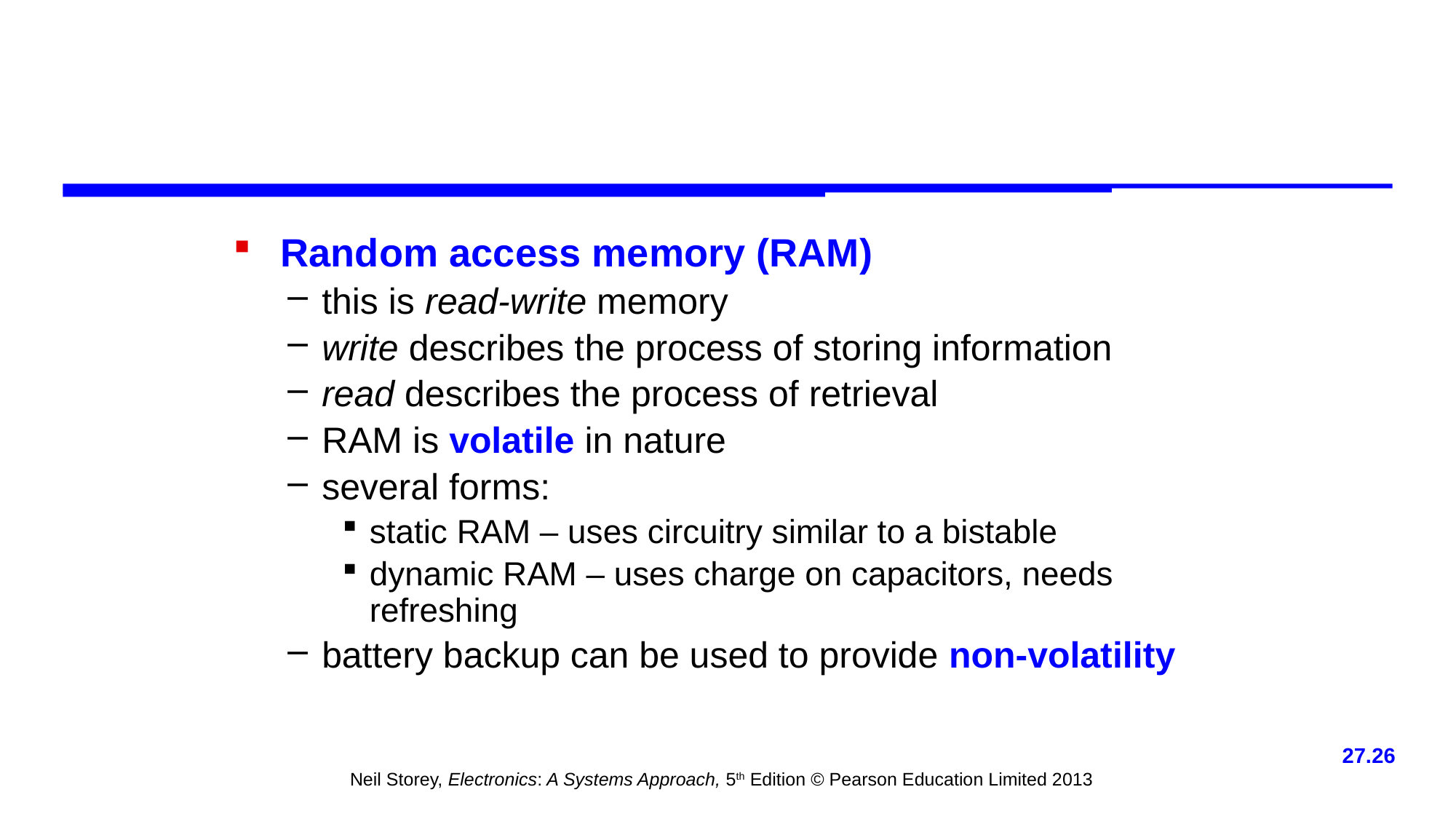

Random access memory (RAM)
this is read-write memory
write describes the process of storing information
read describes the process of retrieval
RAM is volatile in nature
several forms:
static RAM – uses circuitry similar to a bistable
dynamic RAM – uses charge on capacitors, needs refreshing
battery backup can be used to provide non-volatility